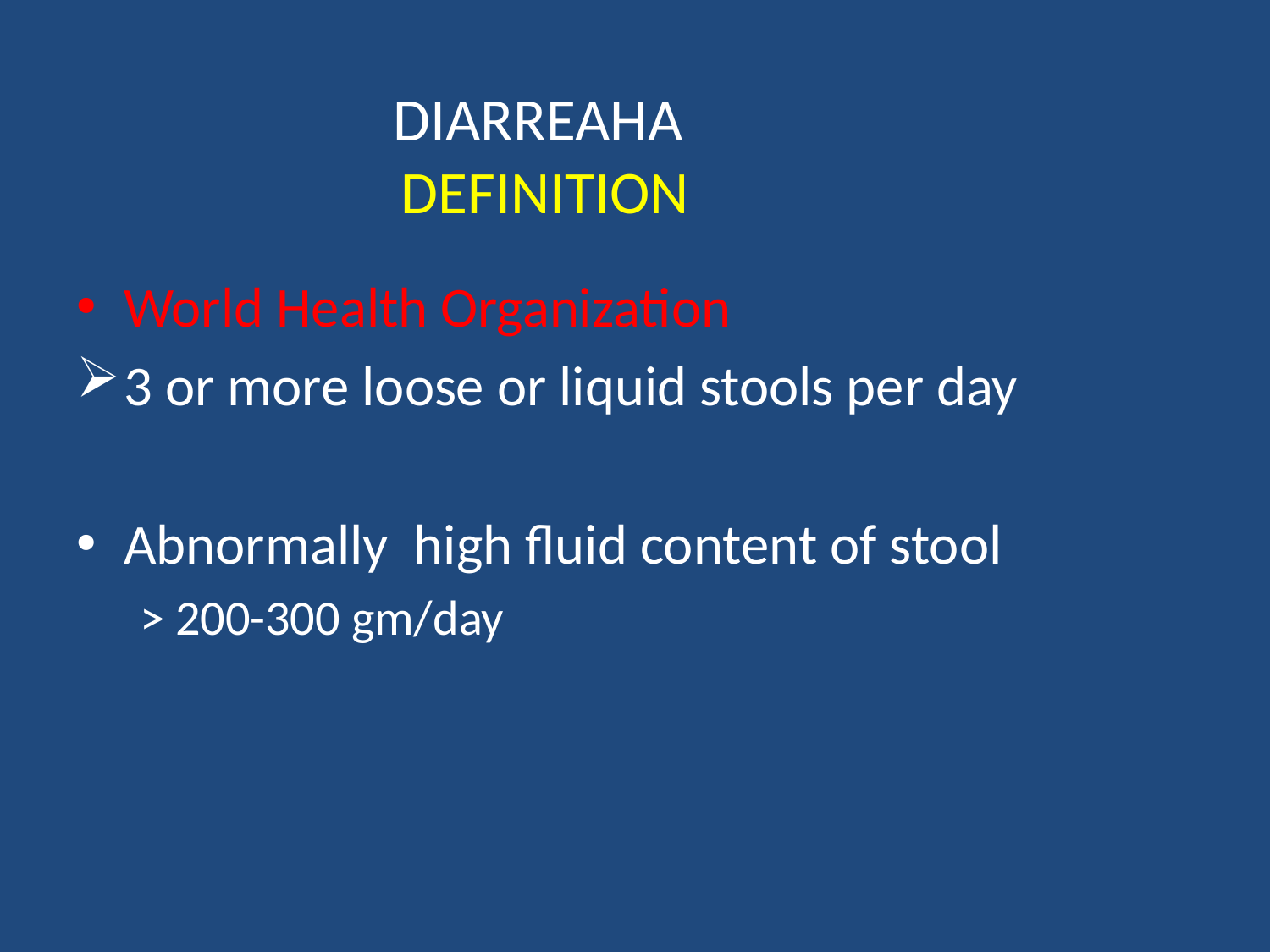

# DIARREAHA DEFINITION
World Health Organization
3 or more loose or liquid stools per day

Abnormally  high fluid content of stool
> 200-300 gm/day